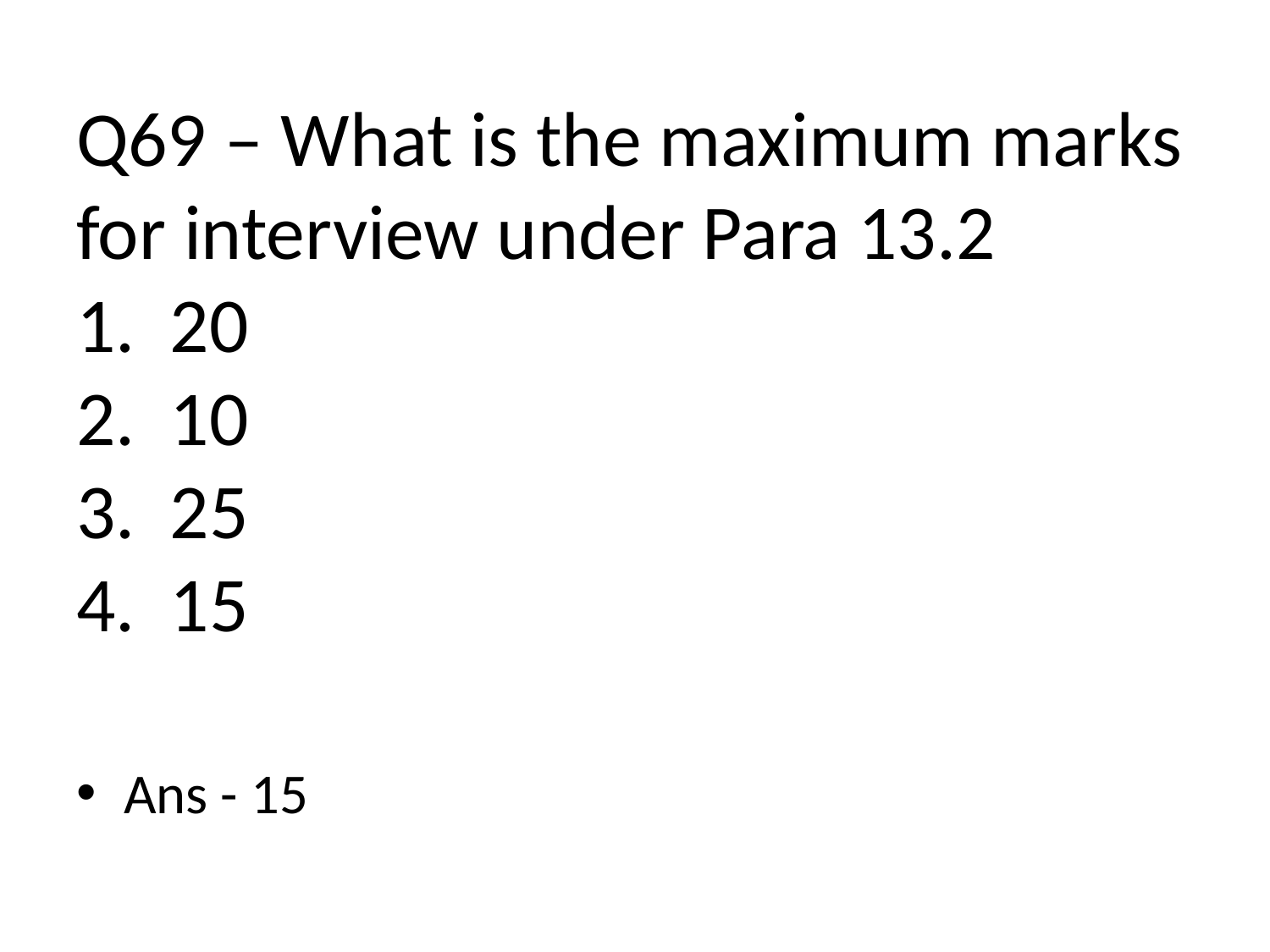

# Q69 – What is the maximum marks for interview under Para 13.2 1.  20 2.  10 3.  25 4.  15
Ans - 15